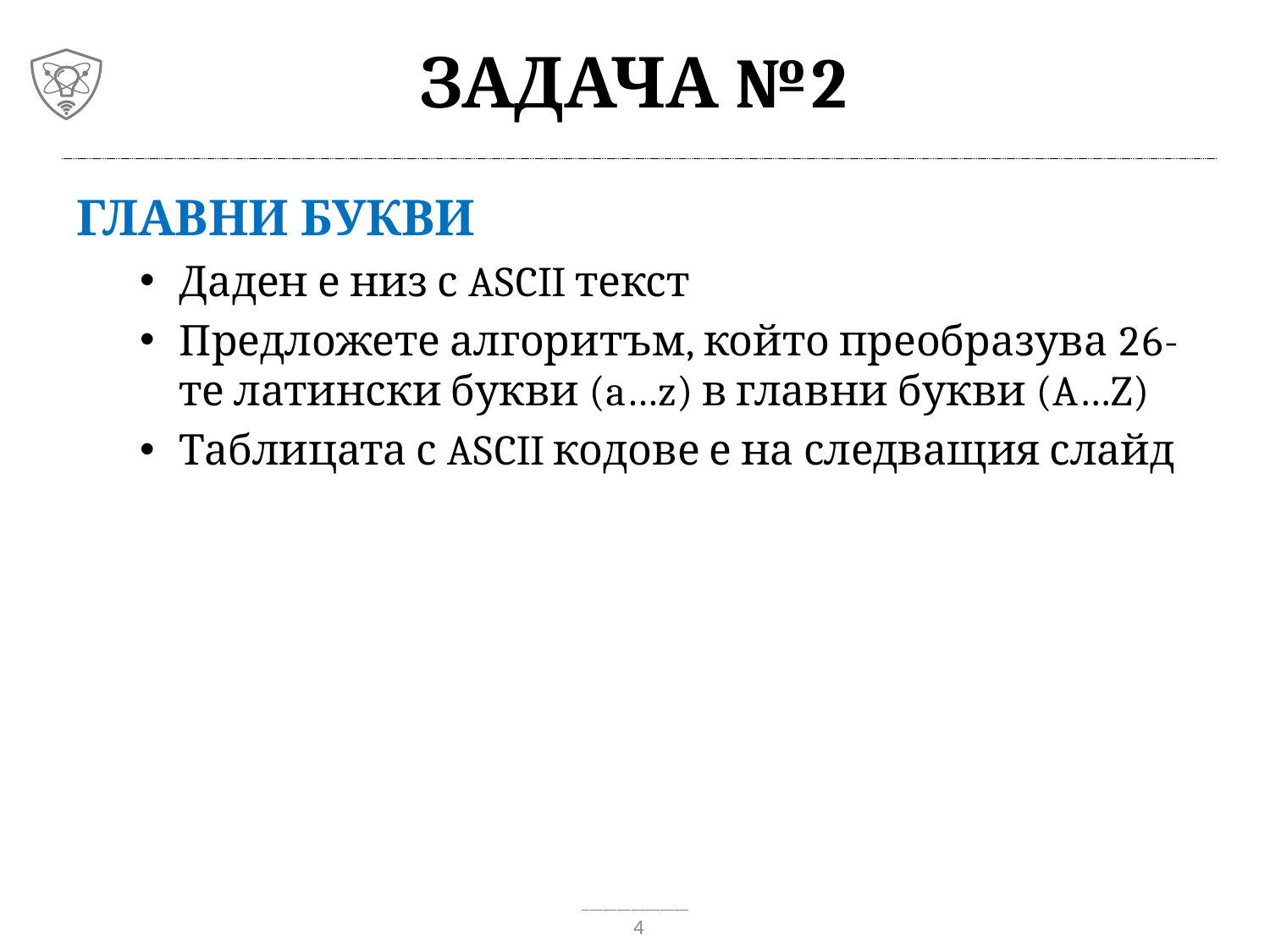

# Задача №2
Главни букви
Даден е низ с ASCII текст
Предложете алгоритъм, който преобразува 26-те латински букви (a…z) в главни букви (A…Z)
Таблицата с ASCII кодове е на следващия слайд
4